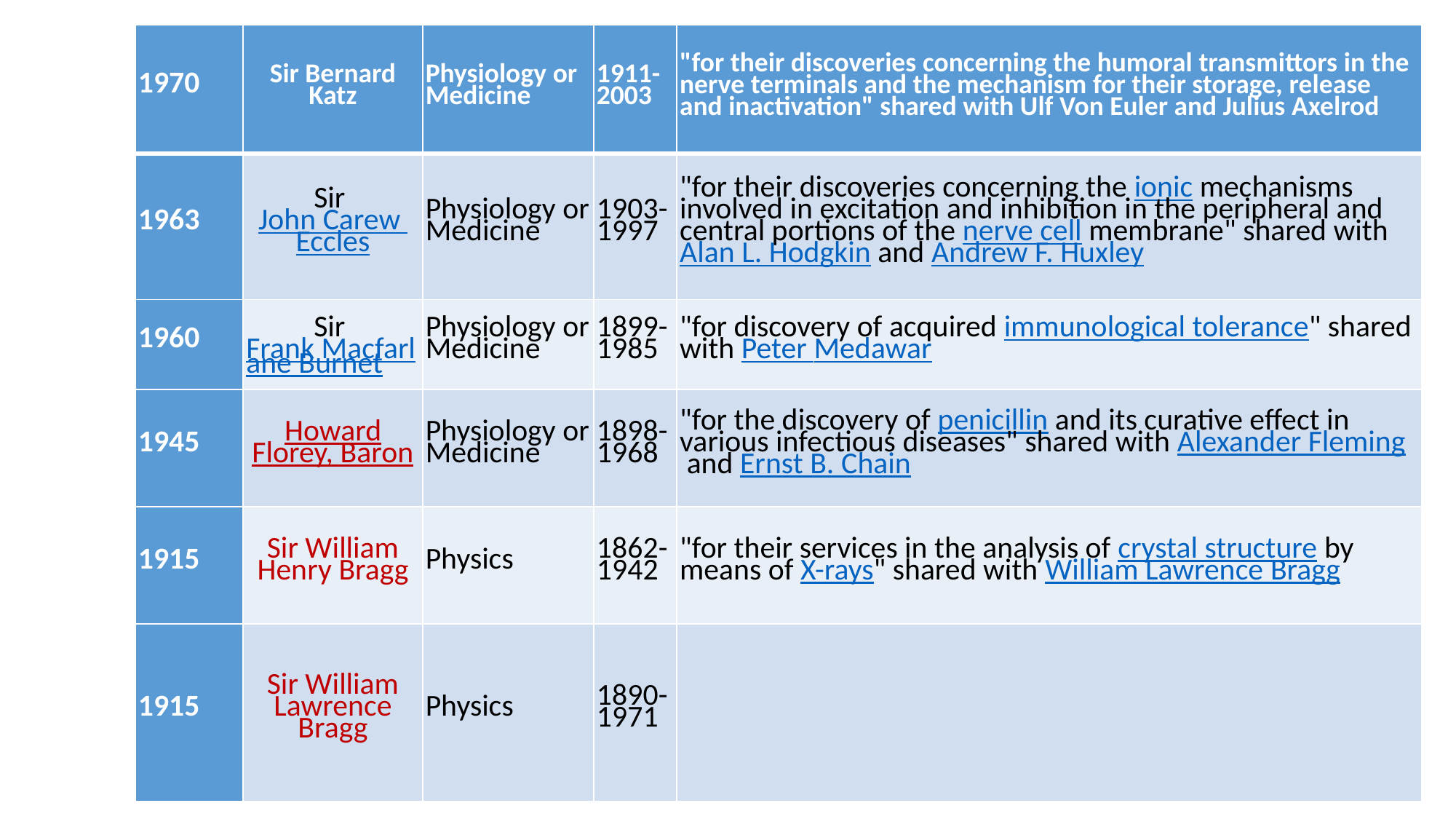

| 1970 | Sir Bernard Katz | Physiology or Medicine | 1911-2003 | "for their discoveries concerning the humoral transmittors in the nerve terminals and the mechanism for their storage, release and inactivation" shared with Ulf Von Euler and Julius Axelrod |
| --- | --- | --- | --- | --- |
| 1963 | Sir John Carew Eccles | Physiology or Medicine | 1903-1997 | "for their discoveries concerning the ionic mechanisms involved in excitation and inhibition in the peripheral and central portions of the nerve cell membrane" shared with Alan L. Hodgkin and Andrew F. Huxley |
| 1960 | Sir Frank Macfarlane Burnet | Physiology or Medicine | 1899-1985 | "for discovery of acquired immunological tolerance" shared with Peter Medawar |
| 1945 | Howard Florey, Baron | Physiology or Medicine | 1898-1968 | "for the discovery of penicillin and its curative effect in various infectious diseases" shared with Alexander Fleming and Ernst B. Chain |
| 1915 | Sir William Henry Bragg | Physics | 1862-1942 | "for their services in the analysis of crystal structure by means of X-rays" shared with William Lawrence Bragg |
| 1915 | Sir William Lawrence Bragg | Physics | 1890-1971 |  |